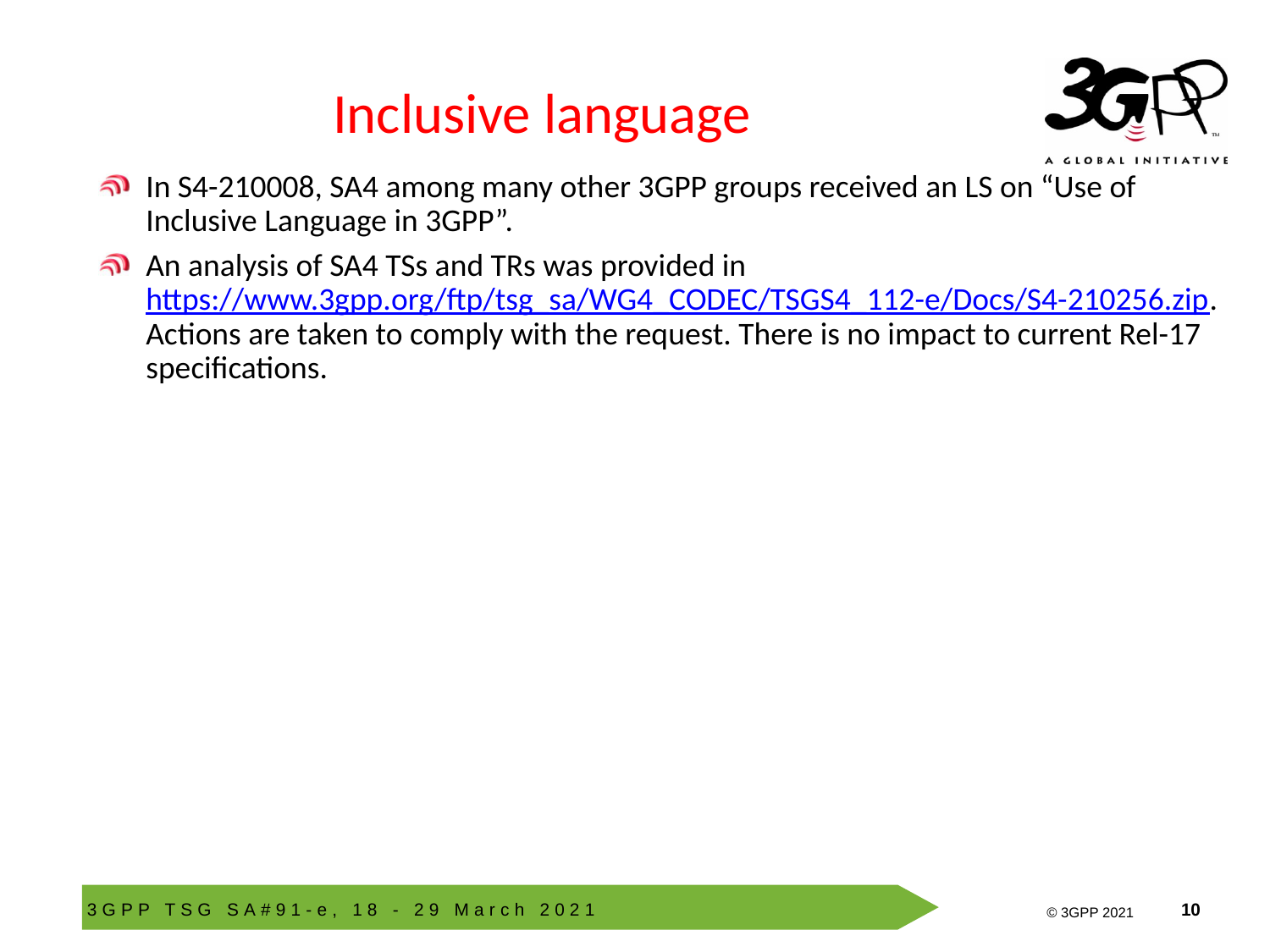

# Inclusive language
In S4-210008, SA4 among many other 3GPP groups received an LS on “Use of Inclusive Language in 3GPP”.
An analysis of SA4 TSs and TRs was provided in https://www.3gpp.org/ftp/tsg_sa/WG4_CODEC/TSGS4_112-e/Docs/S4-210256.zip. Actions are taken to comply with the request. There is no impact to current Rel-17 specifications.